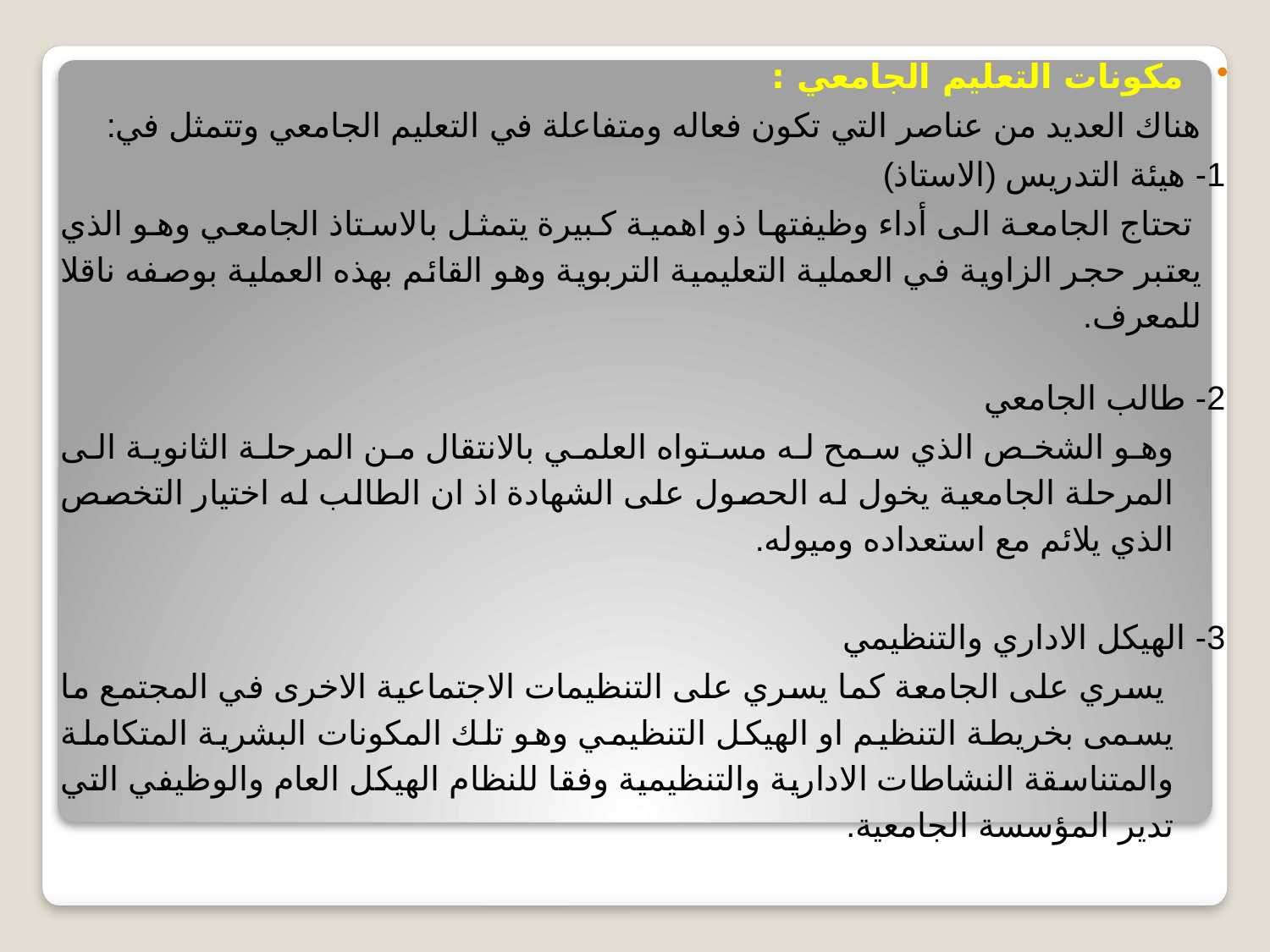

مكونات التعليم الجامعي :
هناك العديد من عناصر التي تكون فعاله ومتفاعلة في التعليم الجامعي وتتمثل في:
1- هيئة التدريس (الاستاذ)
 تحتاج الجامعة الى أداء وظيفتها ذو اهمية كبيرة يتمثل بالاستاذ الجامعي وهو الذي يعتبر حجر الزاوية في العملية التعليمية التربوية وهو القائم بهذه العملية بوصفه ناقلا للمعرف.

2- طالب الجامعي
وهو الشخص الذي سمح له مستواه العلمي بالانتقال من المرحلة الثانوية الى المرحلة الجامعية يخول له الحصول على الشهادة اذ ان الطالب له اختيار التخصص الذي يلائم مع استعداده وميوله.

3- الهيكل الاداري والتنظيمي
 يسري على الجامعة كما يسري على التنظيمات الاجتماعية الاخرى في المجتمع ما يسمى بخريطة التنظيم او الهيكل التنظيمي وهو تلك المكونات البشرية المتكاملة والمتناسقة النشاطات الادارية والتنظيمية وفقا للنظام الهيكل العام والوظيفي التي تدير المؤسسة الجامعية.